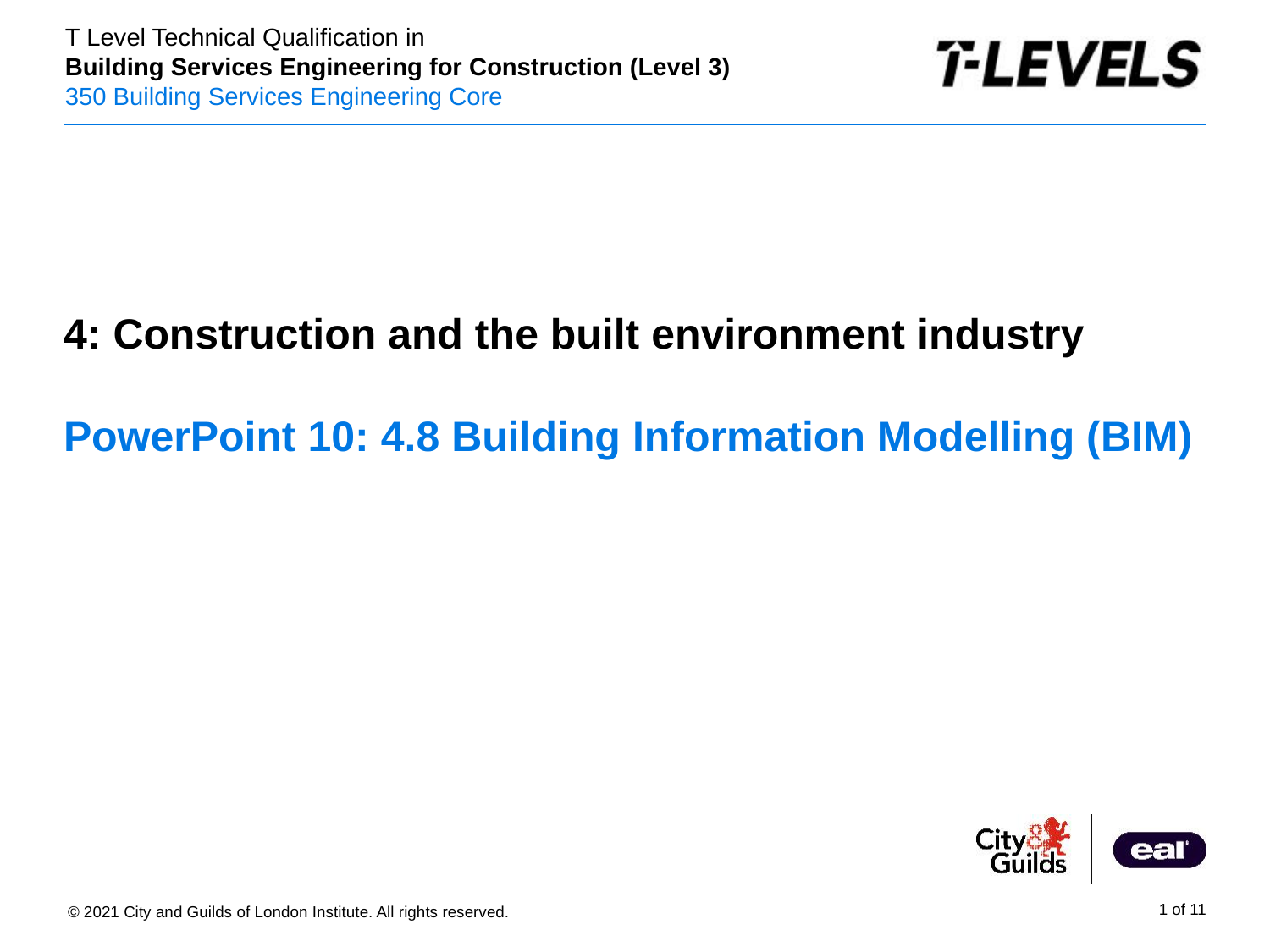

4: Construction and the built environment industry
# PowerPoint 10: 4.8 Building Information Modelling (BIM)